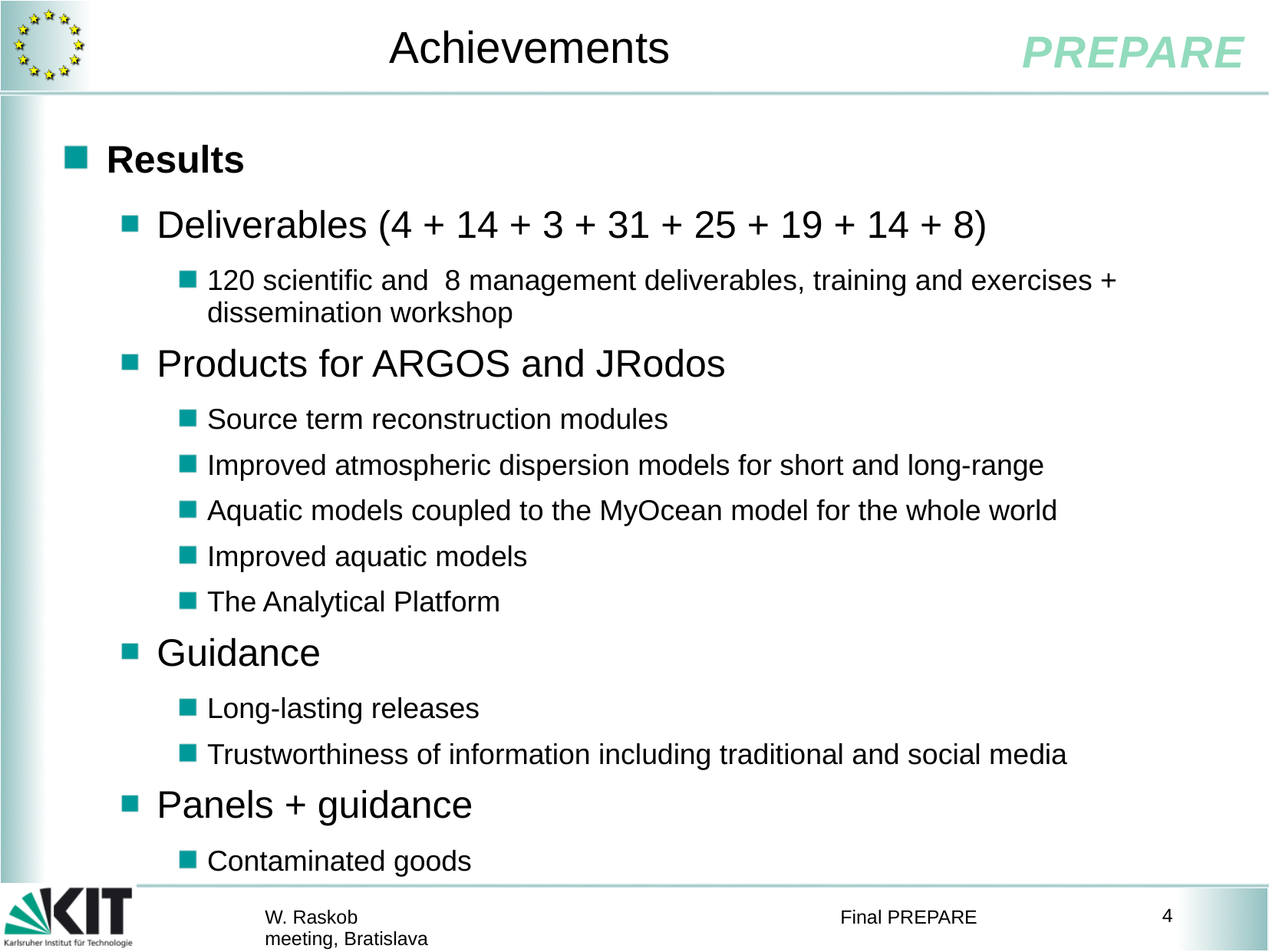

# Achievements
Results
Deliverables (4 + 14 + 3 + 31 + 25 + 19 + 14 + 8)
120 scientific and  8 management deliverables, training and exercises + dissemination workshop
Products for ARGOS and JRodos
Source term reconstruction modules
Improved atmospheric dispersion models for short and long-range
Aquatic models coupled to the MyOcean model for the whole world
Improved aquatic models
The Analytical Platform
Guidance
Long-lasting releases
Trustworthiness of information including traditional and social media
Panels + guidance
Contaminated goods